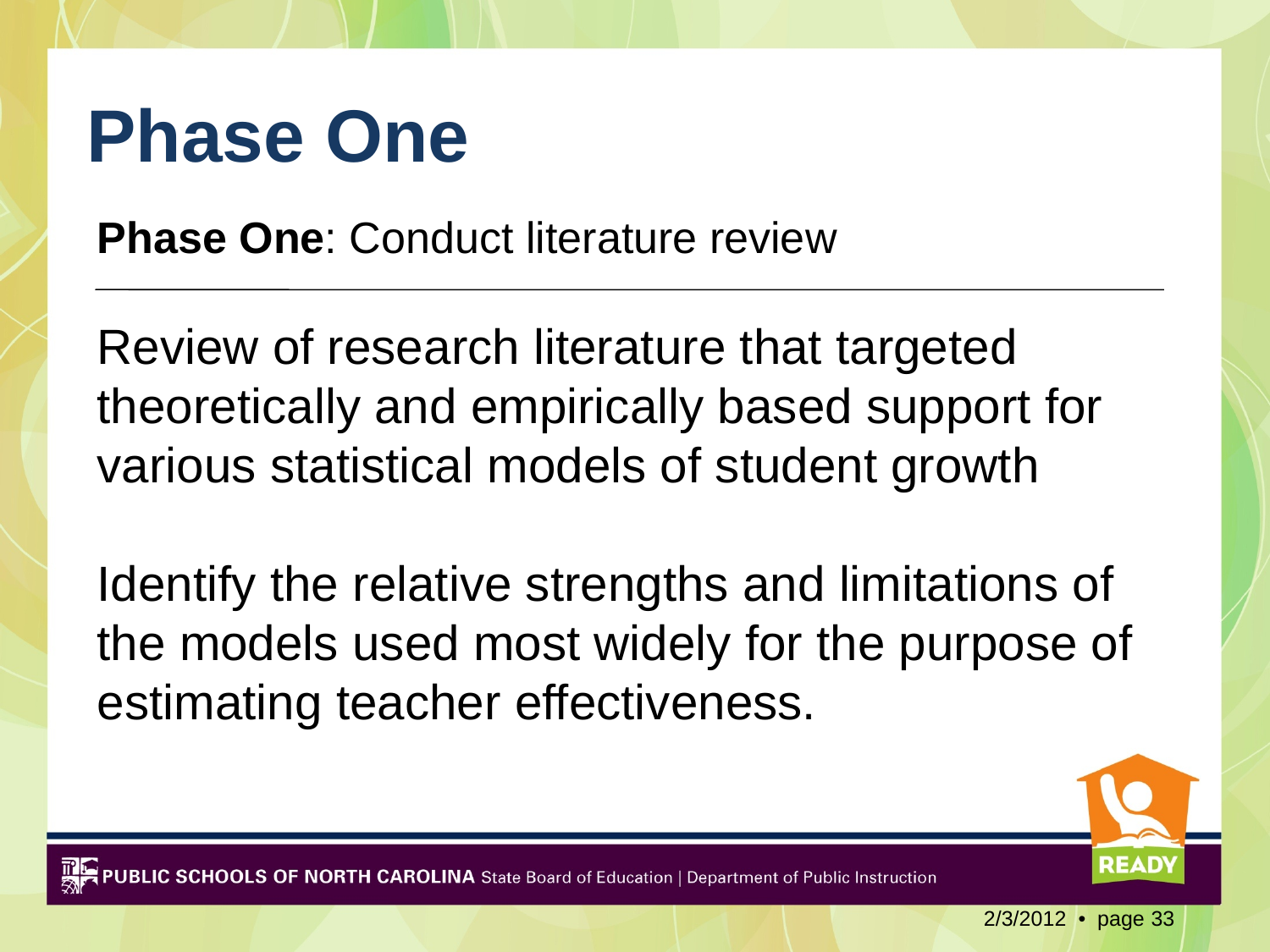

# Phase One
Phase One: Conduct literature review

Review of research literature that targeted theoretically and empirically based support for various statistical models of student growth

Identify the relative strengths and limitations of the models used most widely for the purpose of estimating teacher effectiveness.

2/3/2012  •  page 33